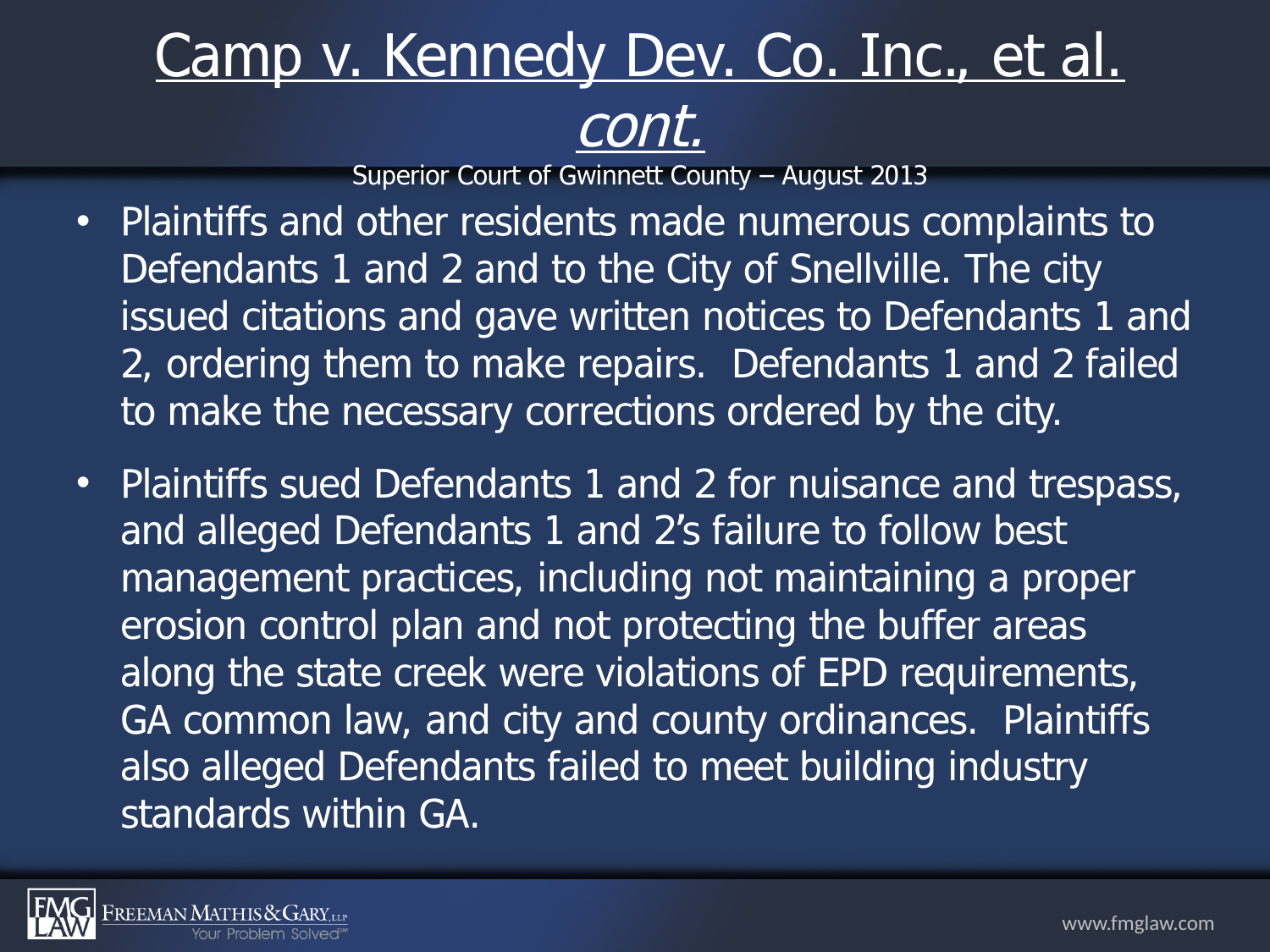

# Camp v. Kennedy Dev. Co. Inc., et al. cont. Superior Court of Gwinnett County – August 2013
Plaintiffs and other residents made numerous complaints to Defendants 1 and 2 and to the City of Snellville. The city issued citations and gave written notices to Defendants 1 and 2, ordering them to make repairs.  Defendants 1 and 2 failed to make the necessary corrections ordered by the city.
Plaintiffs sued Defendants 1 and 2 for nuisance and trespass, and alleged Defendants 1 and 2’s failure to follow best management practices, including not maintaining a proper erosion control plan and not protecting the buffer areas along the state creek were violations of EPD requirements, GA common law, and city and county ordinances.  Plaintiffs also alleged Defendants failed to meet building industry standards within GA.